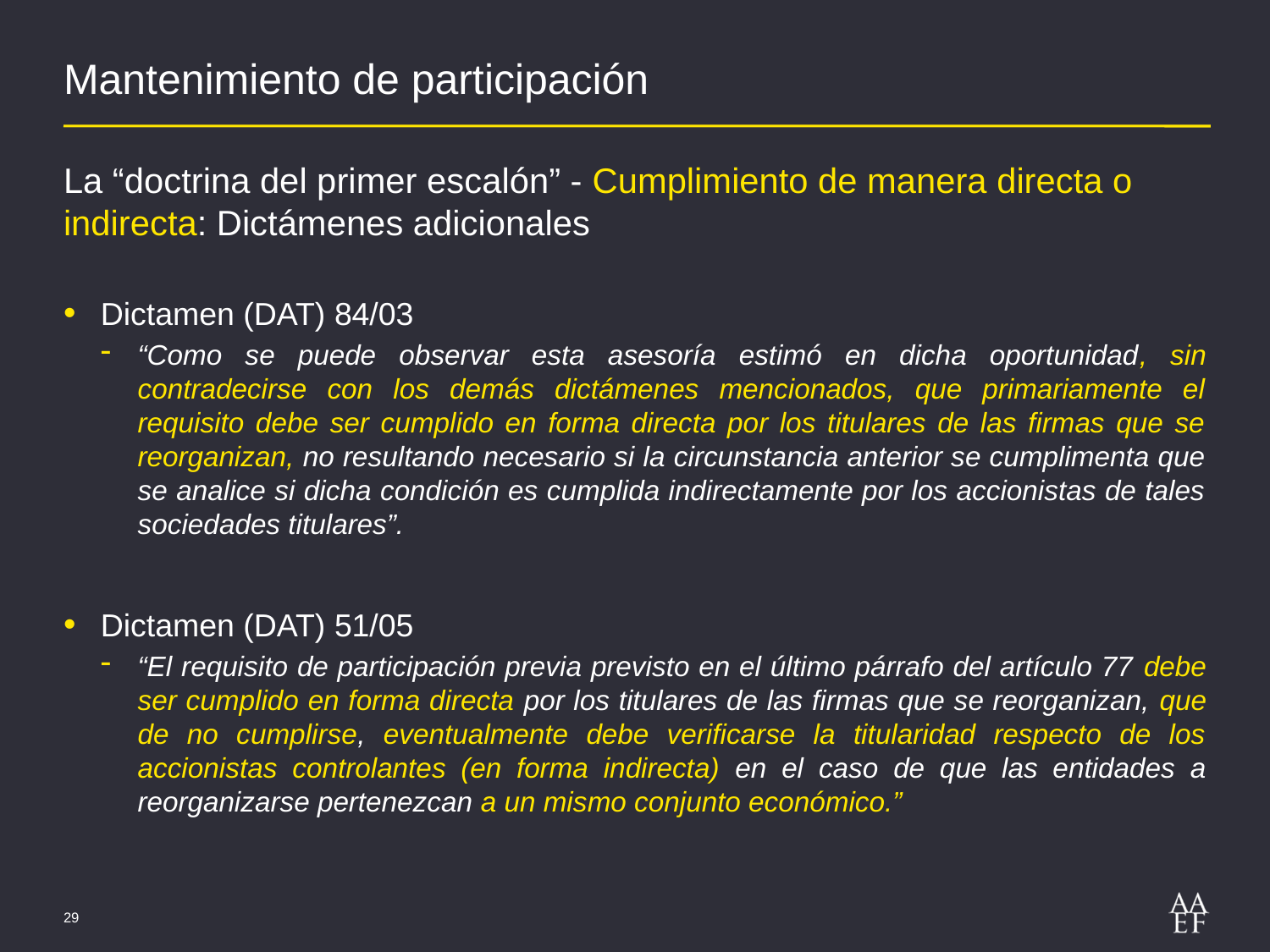

# Mantenimiento de participación
La “doctrina del primer escalón” - Cumplimiento de manera directa o indirecta: Dictámenes adicionales

Dictamen (DAT) 84/03
“Como se puede observar esta asesoría estimó en dicha oportunidad, sin contradecirse con los demás dictámenes mencionados, que primariamente el requisito debe ser cumplido en forma directa por los titulares de las firmas que se reorganizan, no resultando necesario si la circunstancia anterior se cumplimenta que se analice si dicha condición es cumplida indirectamente por los accionistas de tales sociedades titulares”.

Dictamen (DAT) 51/05
“El requisito de participación previa previsto en el último párrafo del artículo 77 debe ser cumplido en forma directa por los titulares de las firmas que se reorganizan, que de no cumplirse, eventualmente debe verificarse la titularidad respecto de los accionistas controlantes (en forma indirecta) en el caso de que las entidades a reorganizarse pertenezcan a un mismo conjunto económico.”

29